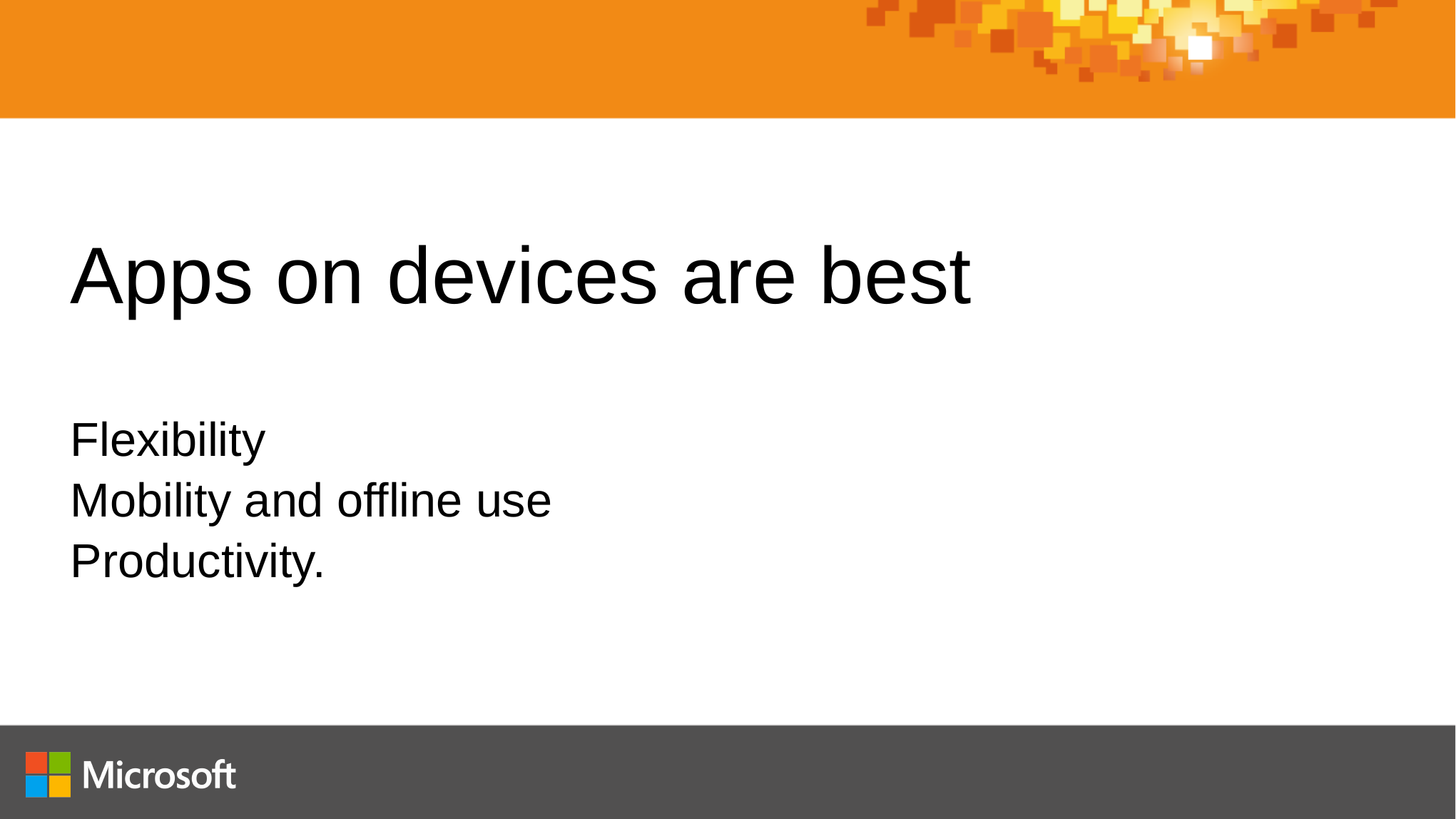

Apps on devices are best
Flexibility
Mobility and offline use
Productivity.